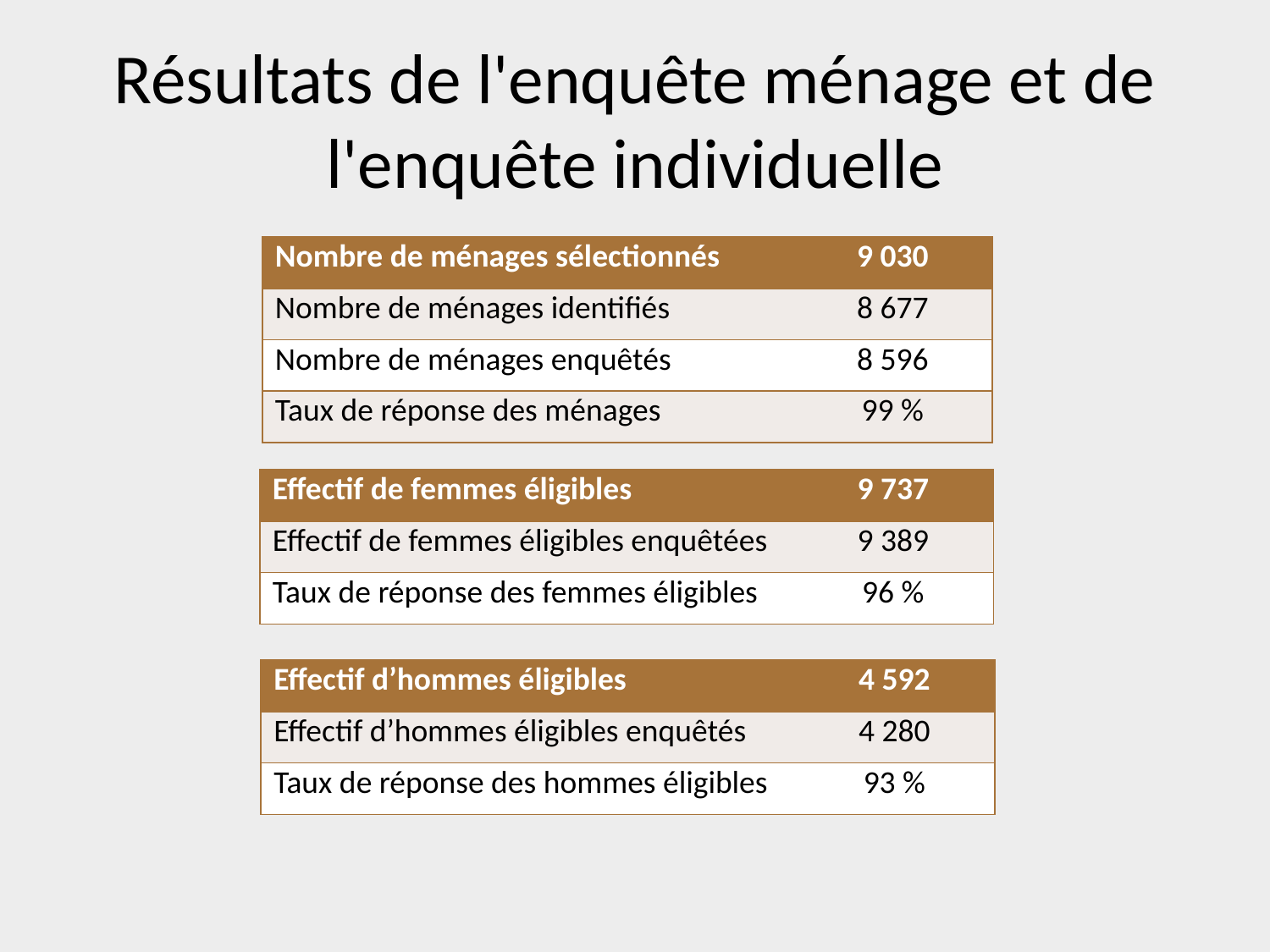

# Résultats de l'enquête ménage et de l'enquête individuelle
| Nombre de ménages sélectionnés | 9 030 |
| --- | --- |
| Nombre de ménages identifiés | 8 677 |
| Nombre de ménages enquêtés | 8 596 |
| Taux de réponse des ménages | 99 % |
| Effectif de femmes éligibles | 9 737 |
| --- | --- |
| Effectif de femmes éligibles enquêtées | 9 389 |
| Taux de réponse des femmes éligibles | 96 % |
| Effectif d’hommes éligibles | 4 592 |
| --- | --- |
| Effectif d’hommes éligibles enquêtés | 4 280 |
| Taux de réponse des hommes éligibles | 93 % |